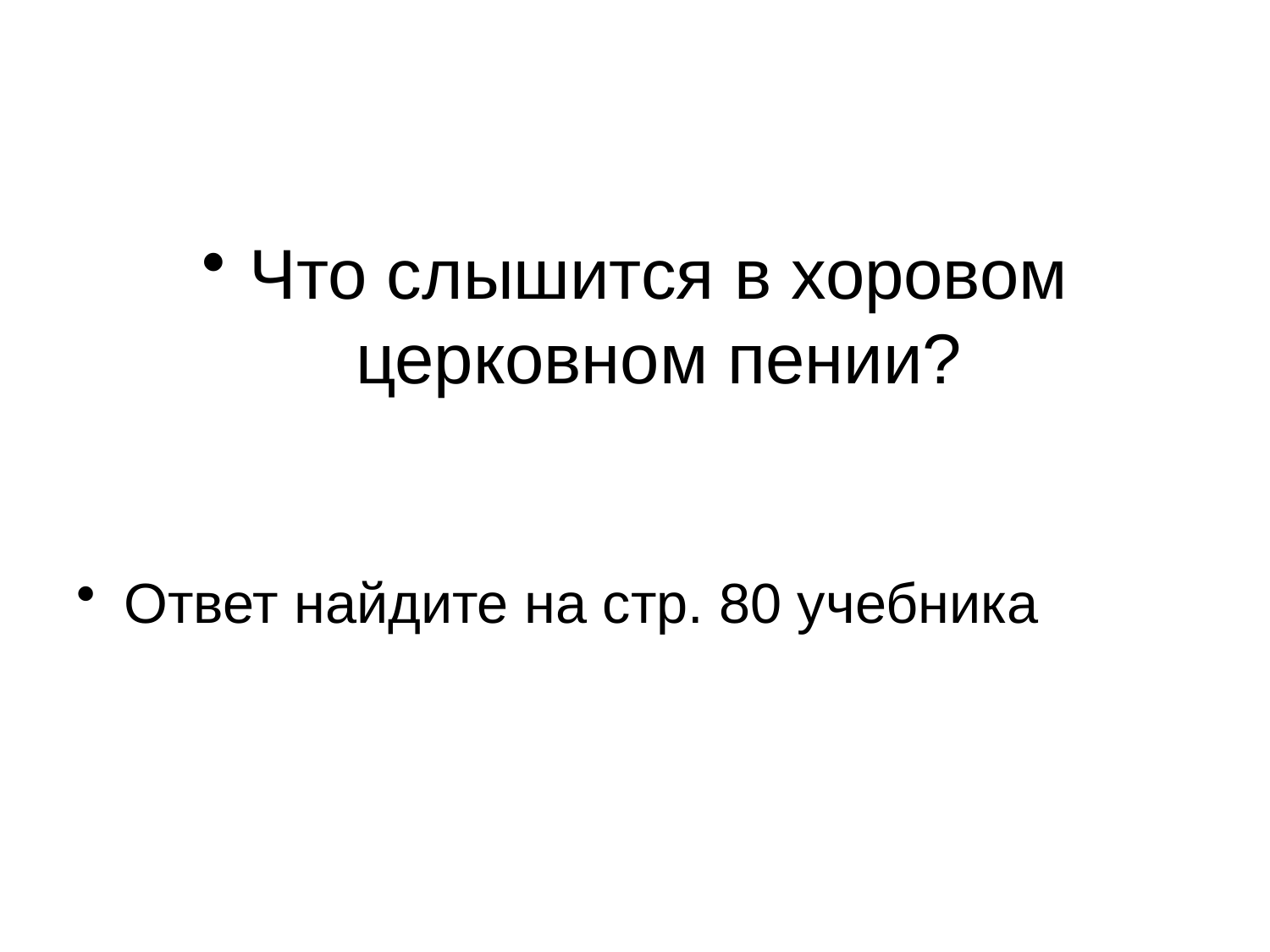

#
Что слышится в хоровом церковном пении?

Ответ найдите на стр. 80 учебника